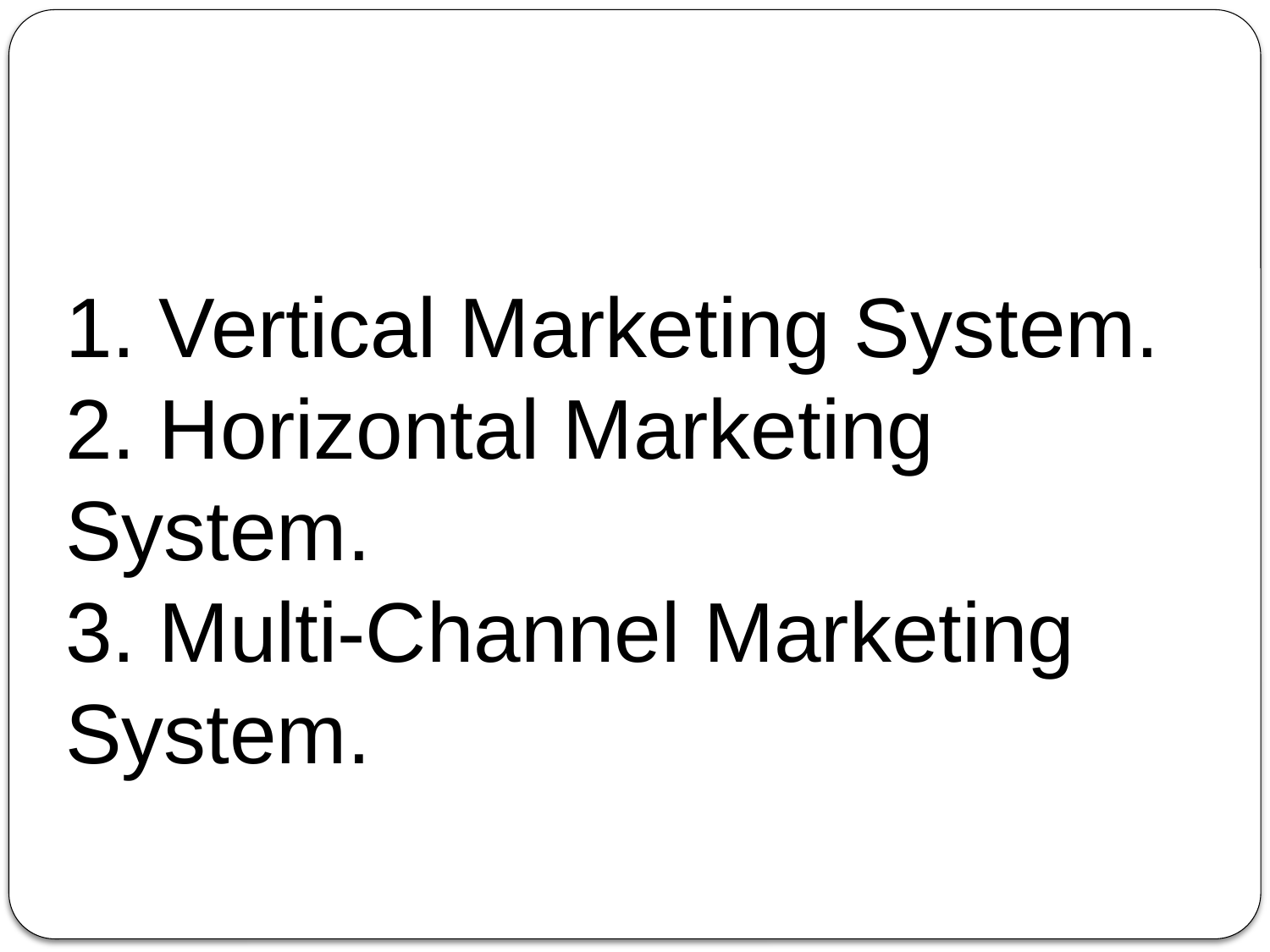

1. Vertical Marketing System.
2. Horizontal Marketing System.
3. Multi-Channel Marketing System.